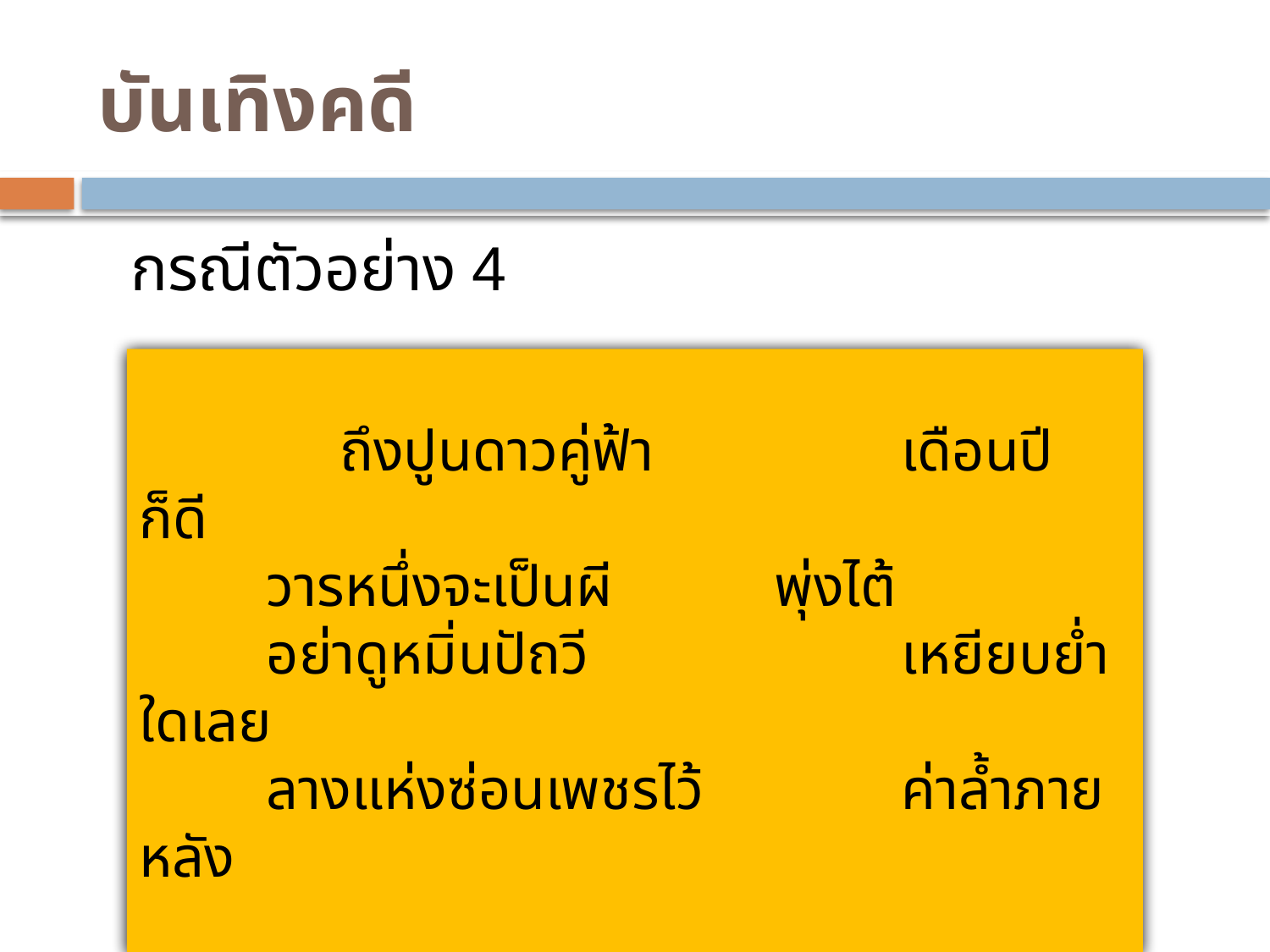

# บันเทิงคดี
กรณีตัวอย่าง 4

						  อังคาร  กัลยาณพงศ์

	     ถึงปูนดาวคู่ฟ้า		เดือนปี  ก็ดี
	วารหนึ่งจะเป็นผี		พุ่งไต้
	อย่าดูหมิ่นปัถวี			เหยียบย่ำ  ใดเลย
	ลางแห่งซ่อนเพชรไว้		ค่าล้ำภายหลัง